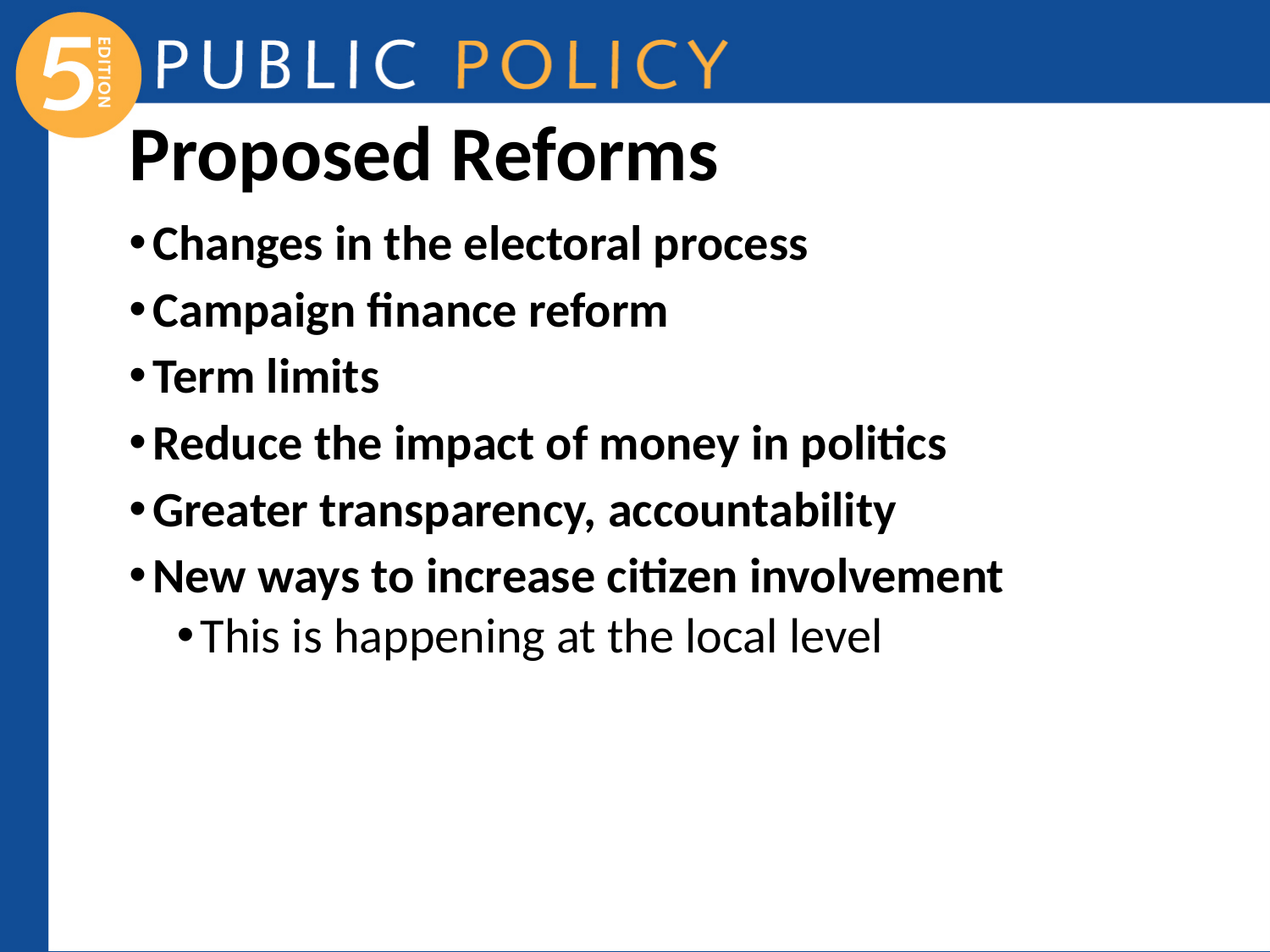

# Proposed Reforms
Changes in the electoral process
Campaign finance reform
Term limits
Reduce the impact of money in politics
Greater transparency, accountability
New ways to increase citizen involvement
This is happening at the local level